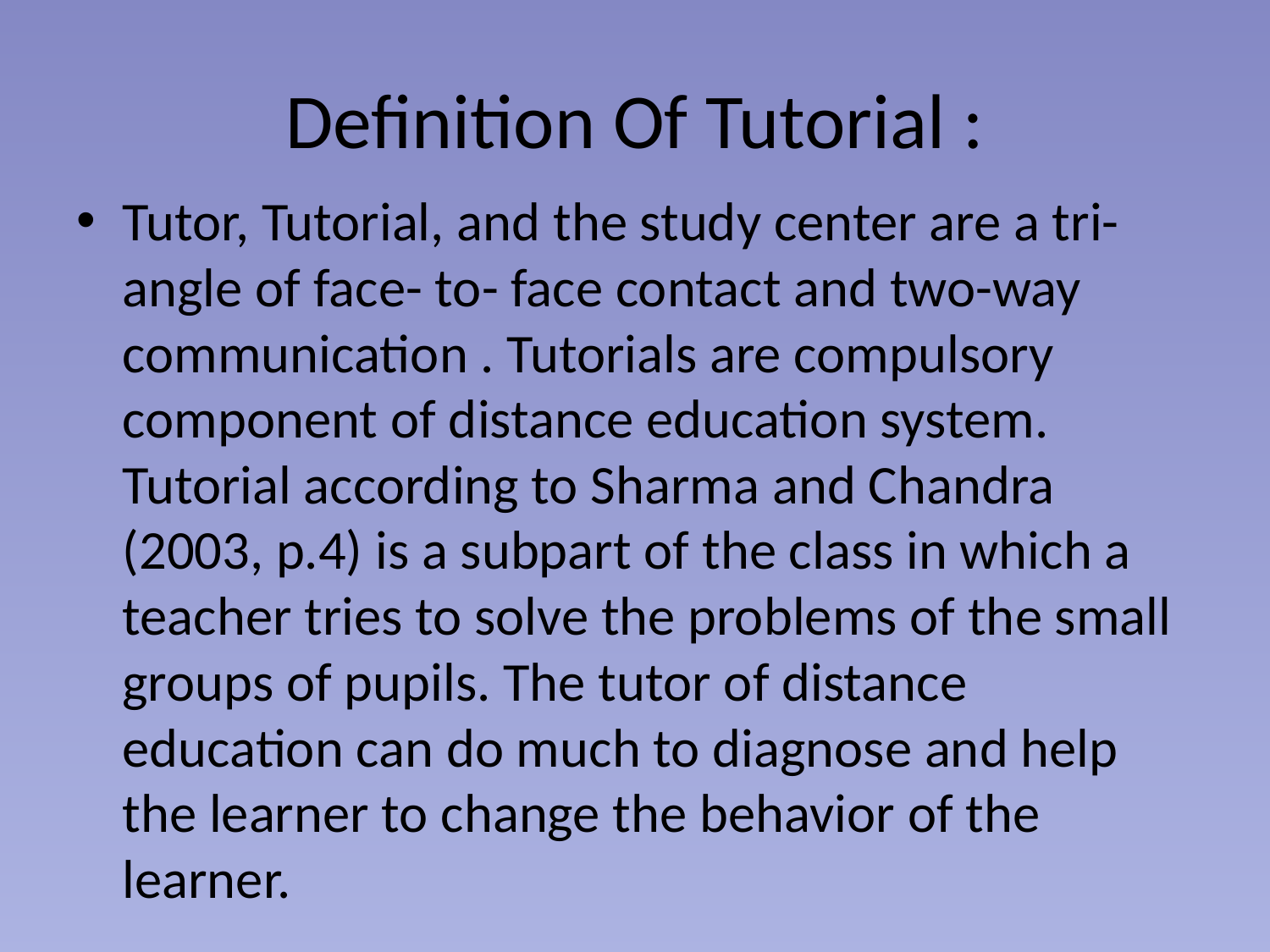

# Definition Of Tutorial :
Tutor, Tutorial, and the study center are a tri-angle of face- to- face contact and two-way communication . Tutorials are compulsory component of distance education system. Tutorial according to Sharma and Chandra (2003, p.4) is a subpart of the class in which a teacher tries to solve the problems of the small groups of pupils. The tutor of distance education can do much to diagnose and help the learner to change the behavior of the learner.